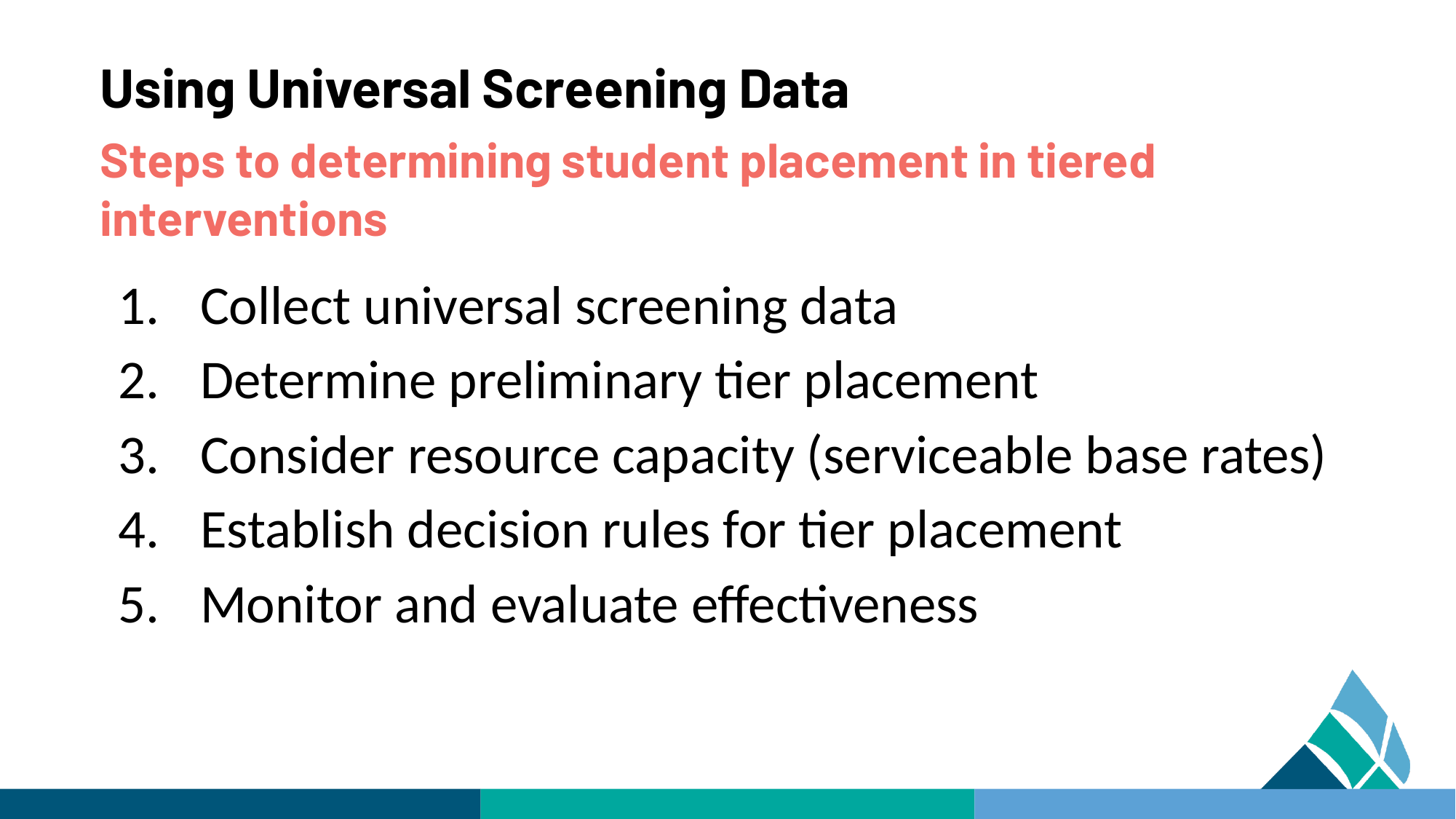

# Using Universal Screening Data
Steps to determining student placement in tiered interventions
Collect universal screening data
Determine preliminary tier placement
Consider resource capacity (serviceable base rates)
Establish decision rules for tier placement
Monitor and evaluate effectiveness